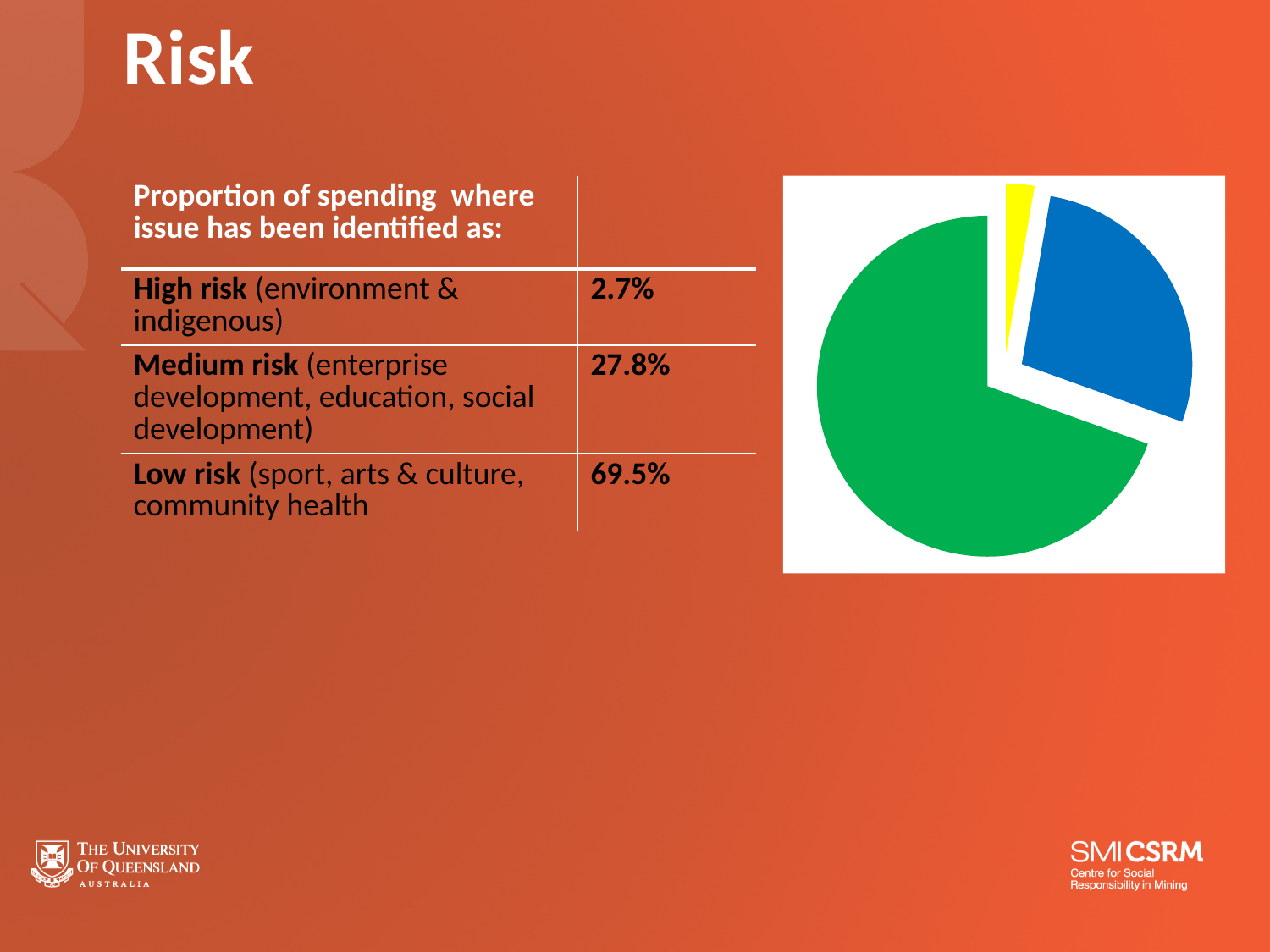

# Risk
| Proportion of spending where issue has been identified as: |  |
| --- | --- |
| High risk (environment & indigenous) | 2.7% |
| Medium risk (enterprise development, education, social development) | 27.8% |
| Low risk (sport, arts & culture, community health | 69.5% |

### Chart

| Category |  |
|---|---|
| h | 2.7 |
| m | 27.8 |
| l | 69.5 |